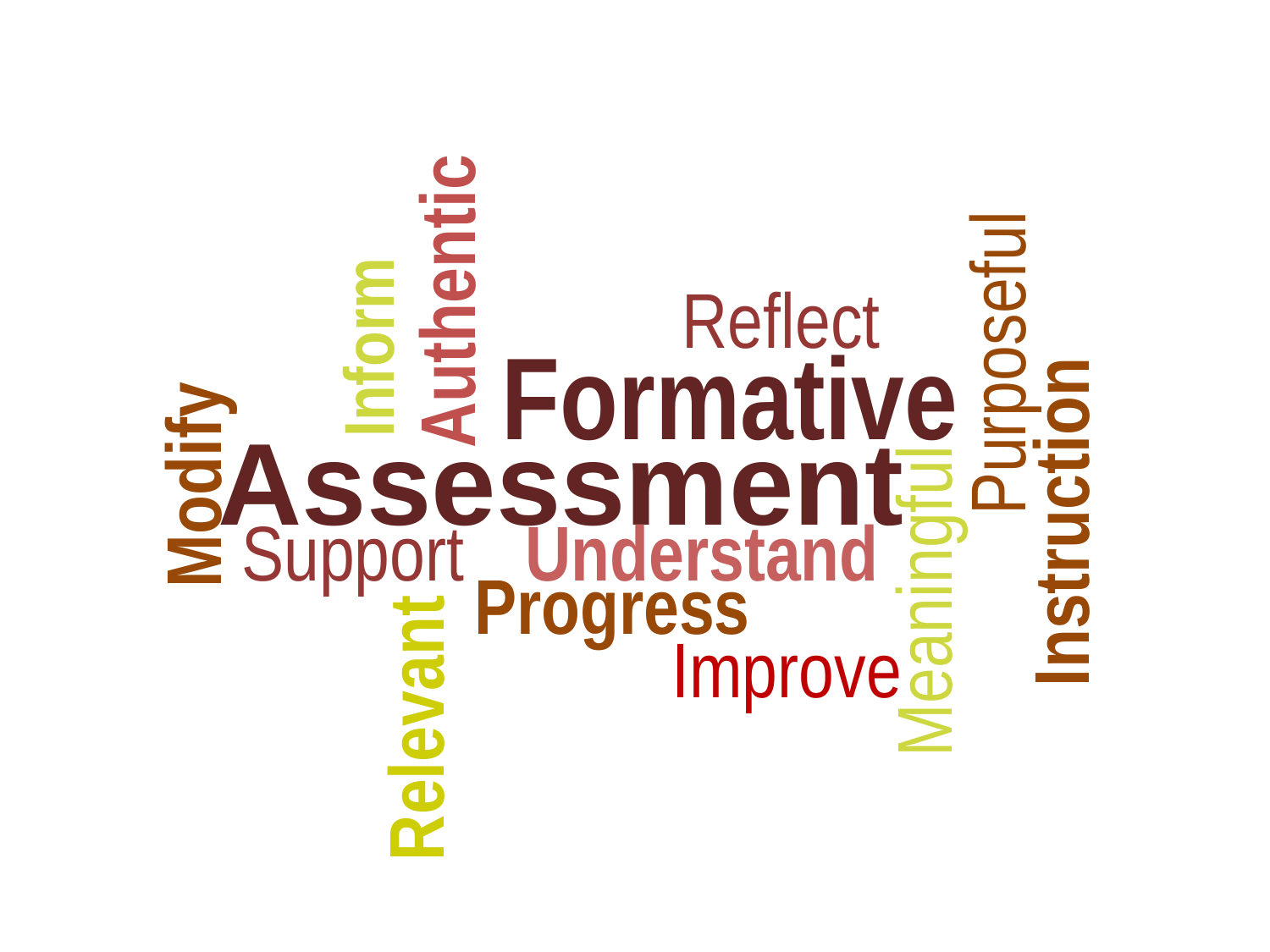

Authentic

Reflect
Inform
Purposeful
Formative
Assessment
Modify
Instruction
Support
Understand
Meaningful
Progress
Improve
Relevant